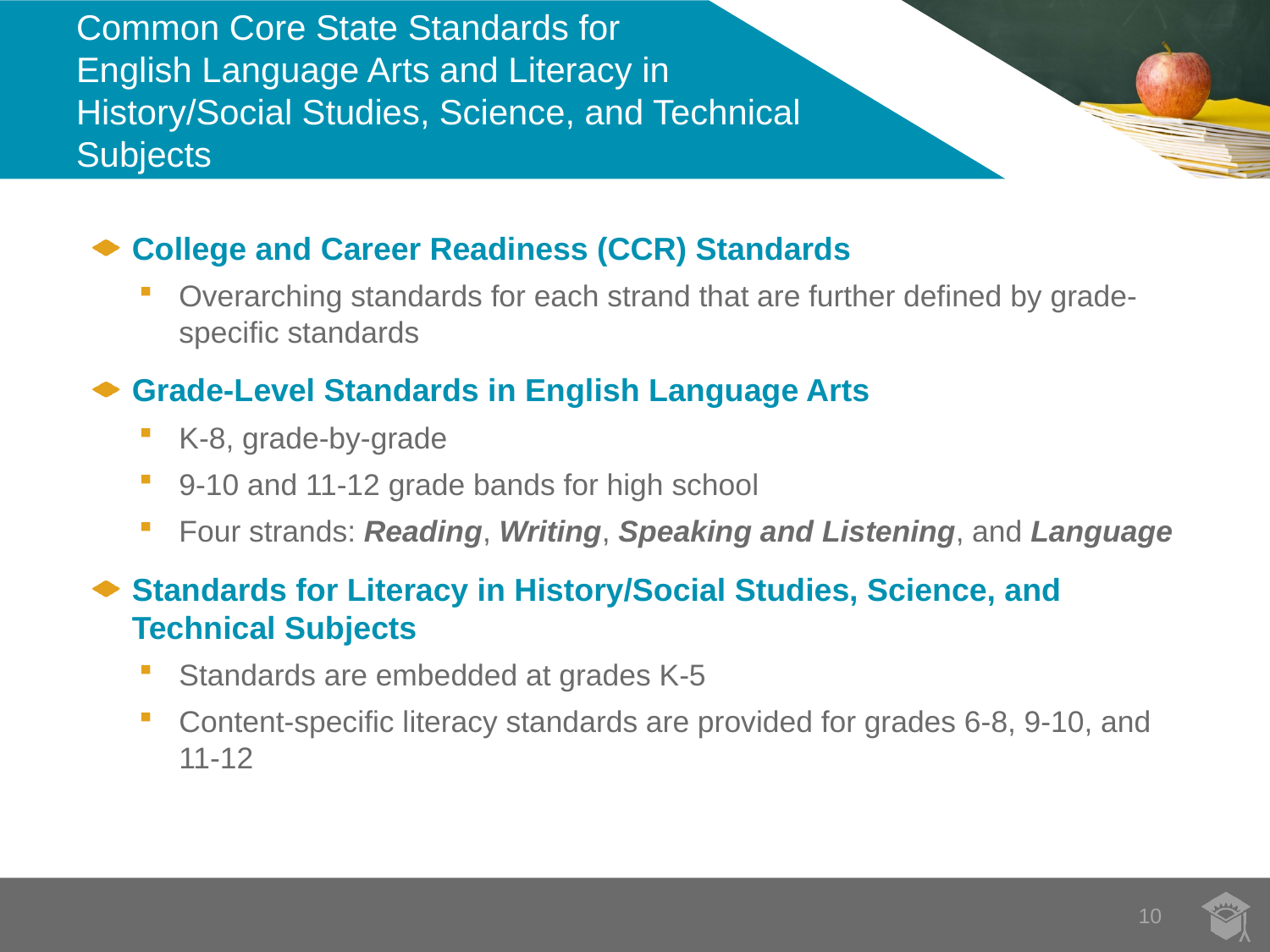

Common Core State Standards for
English Language Arts and Literacy in History/Social Studies, Science, and Technical Subjects
College and Career Readiness (CCR) Standards
Overarching standards for each strand that are further defined by grade-specific standards
Grade-Level Standards in English Language Arts
K-8, grade-by-grade
9-10 and 11-12 grade bands for high school
Four strands: Reading, Writing, Speaking and Listening, and Language
Standards for Literacy in History/Social Studies, Science, and Technical Subjects
Standards are embedded at grades K-5
Content-specific literacy standards are provided for grades 6-8, 9-10, and 11-12

10